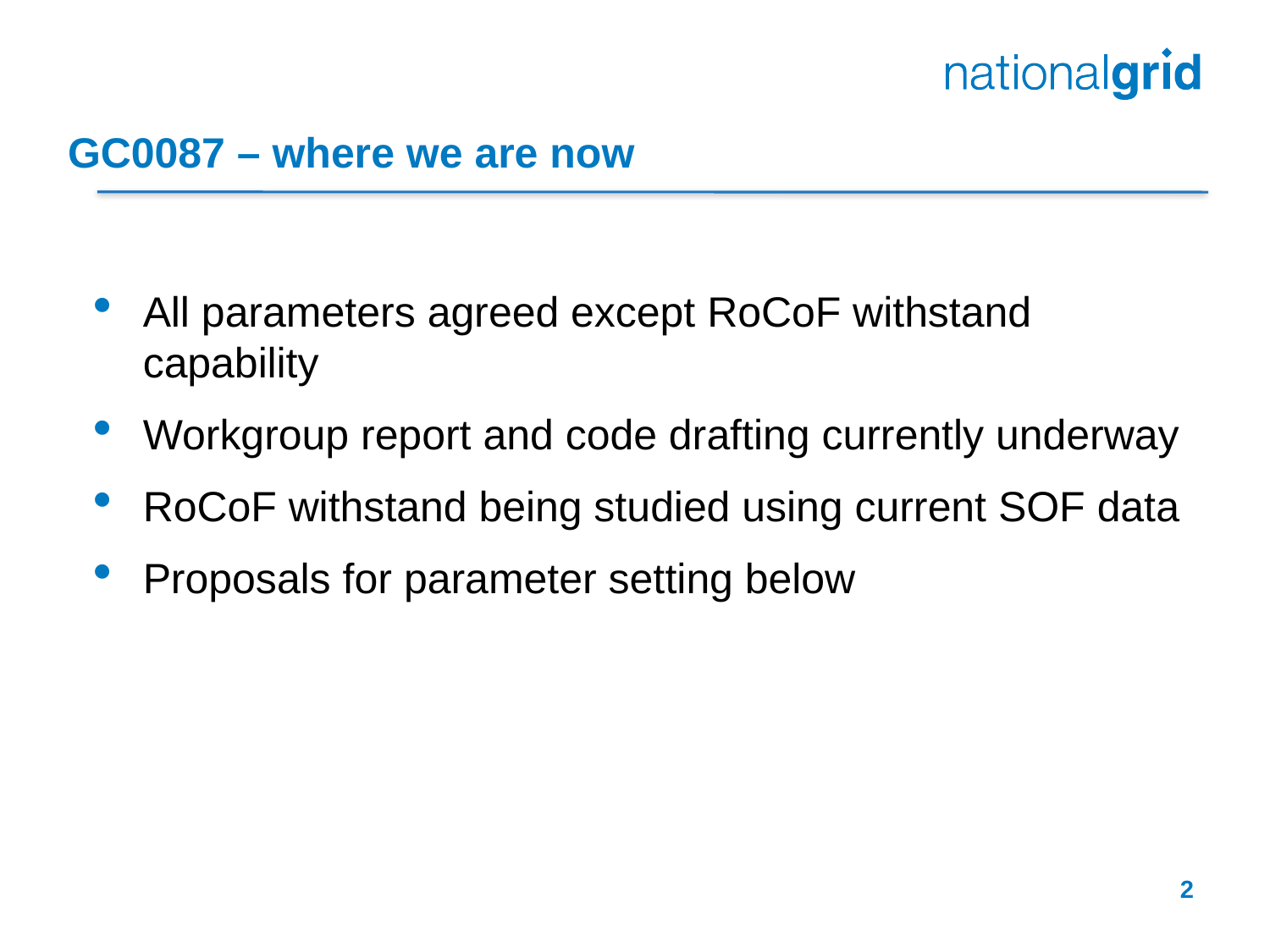

# GC0087 – where we are now

All parameters agreed except RoCoF withstand capability
Workgroup report and code drafting currently underway
RoCoF withstand being studied using current SOF data
Proposals for parameter setting below

2